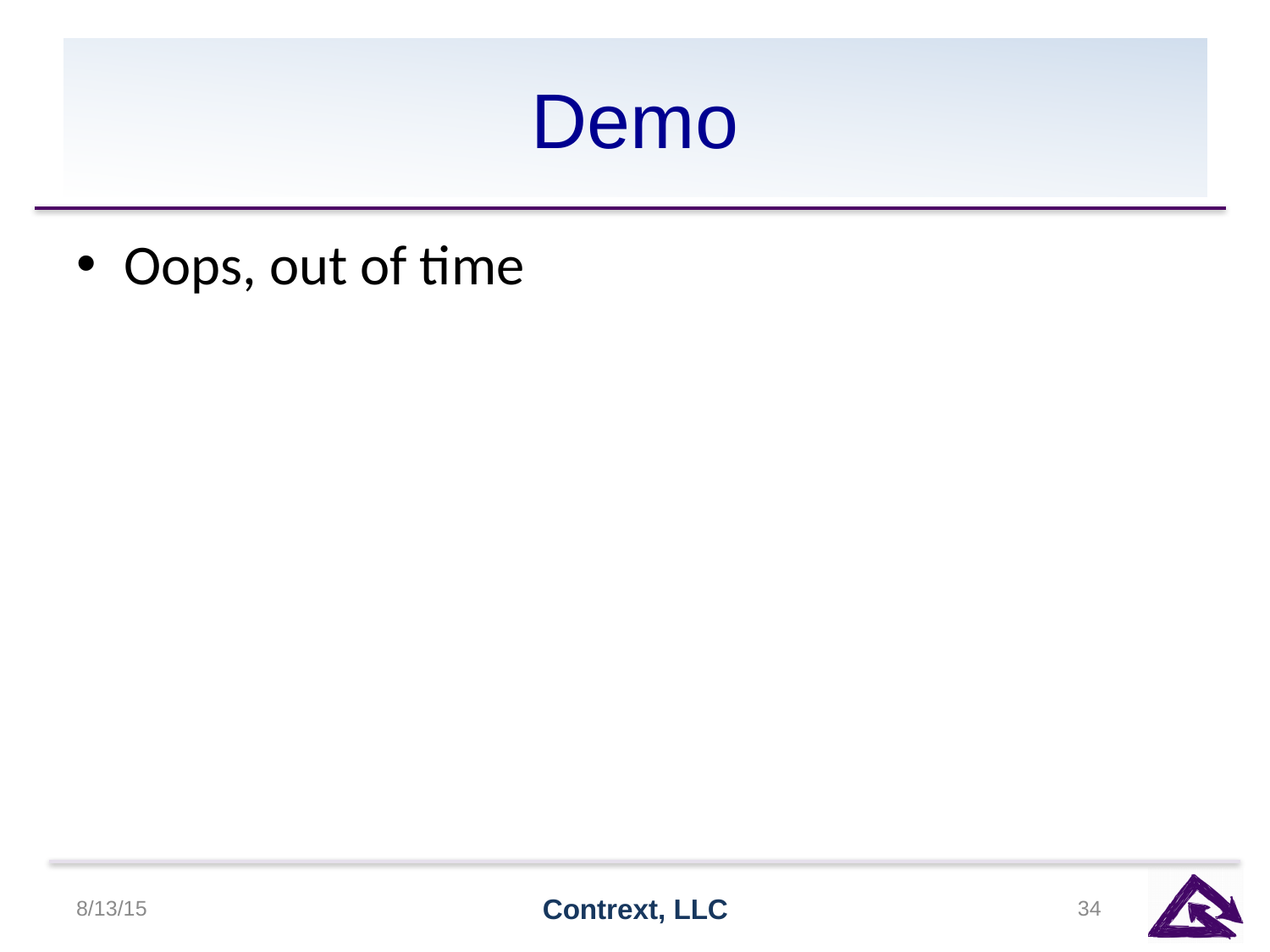

# Demo
Oops, out of time
8/13/15
Contrext, LLC
34